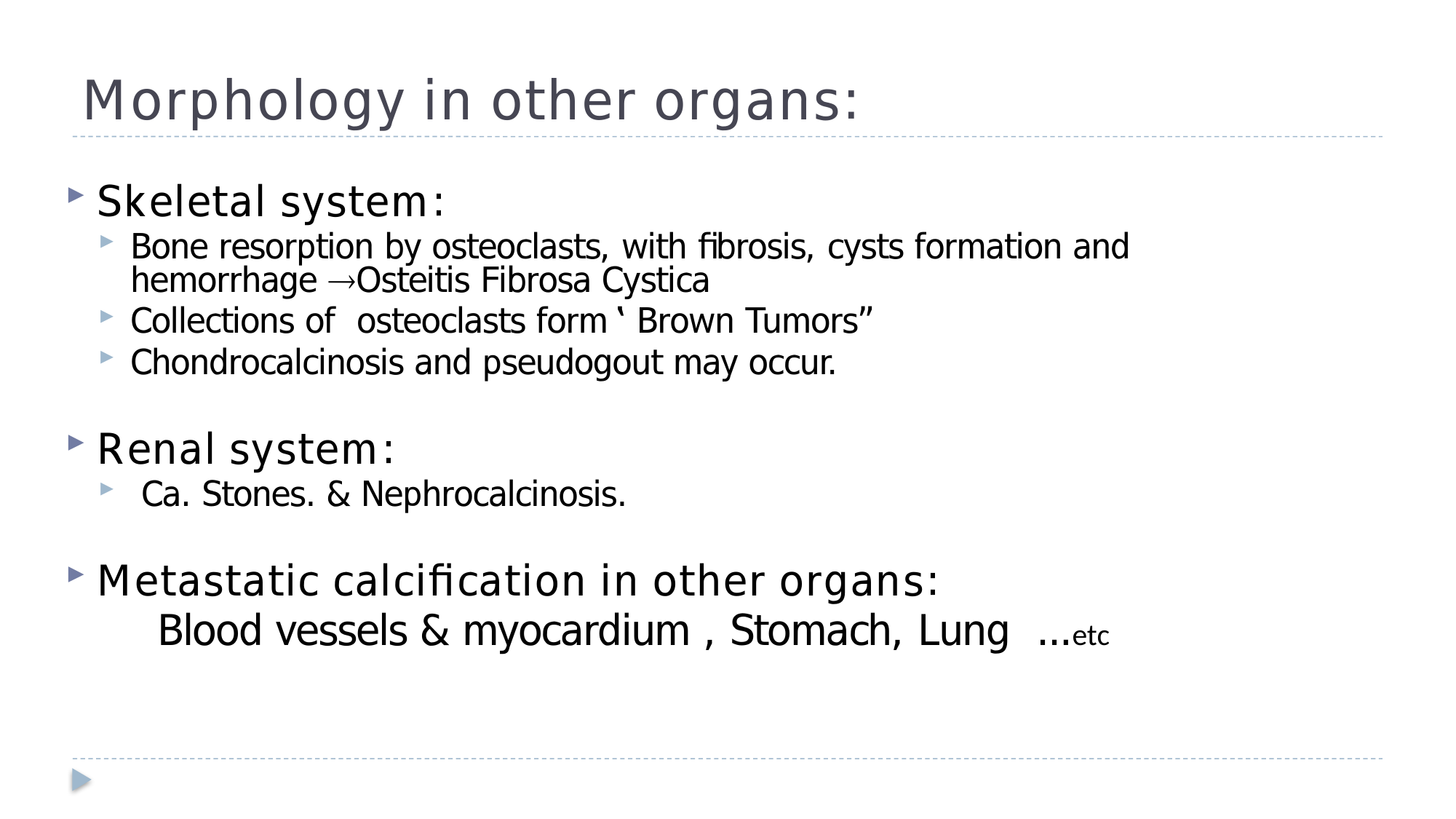

# Morphology in other organs:

Skeletal system:
Bone resorption by osteoclasts, with fibrosis, cysts formation and hemorrhage →Osteitis Fibrosa Cystica
Collections of  osteoclasts form ‘ Brown Tumors”
Chondrocalcinosis and pseudogout may occur.

Renal system:
 Ca. Stones. & Nephrocalcinosis.

Metastatic calcification in other organs:
       Blood vessels & myocardium , Stomach, Lung  …etc